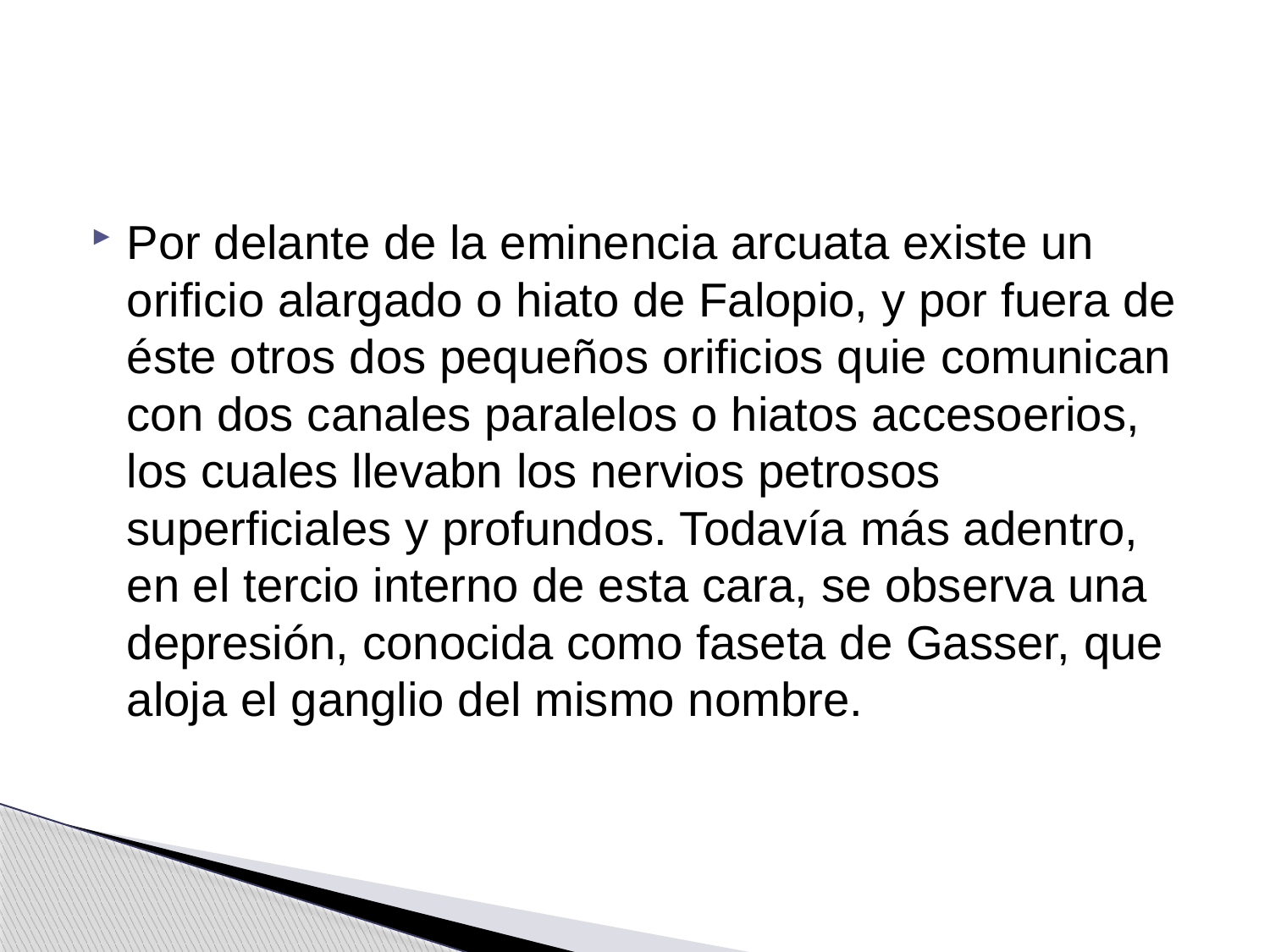

#
Por delante de la eminencia arcuata existe un orificio alargado o hiato de Falopio, y por fuera de éste otros dos pequeños orificios quie comunican con dos canales paralelos o hiatos accesoerios, los cuales llevabn los nervios petrosos superficiales y profundos. Todavía más adentro, en el tercio interno de esta cara, se observa una depresión, conocida como faseta de Gasser, que aloja el ganglio del mismo nombre.